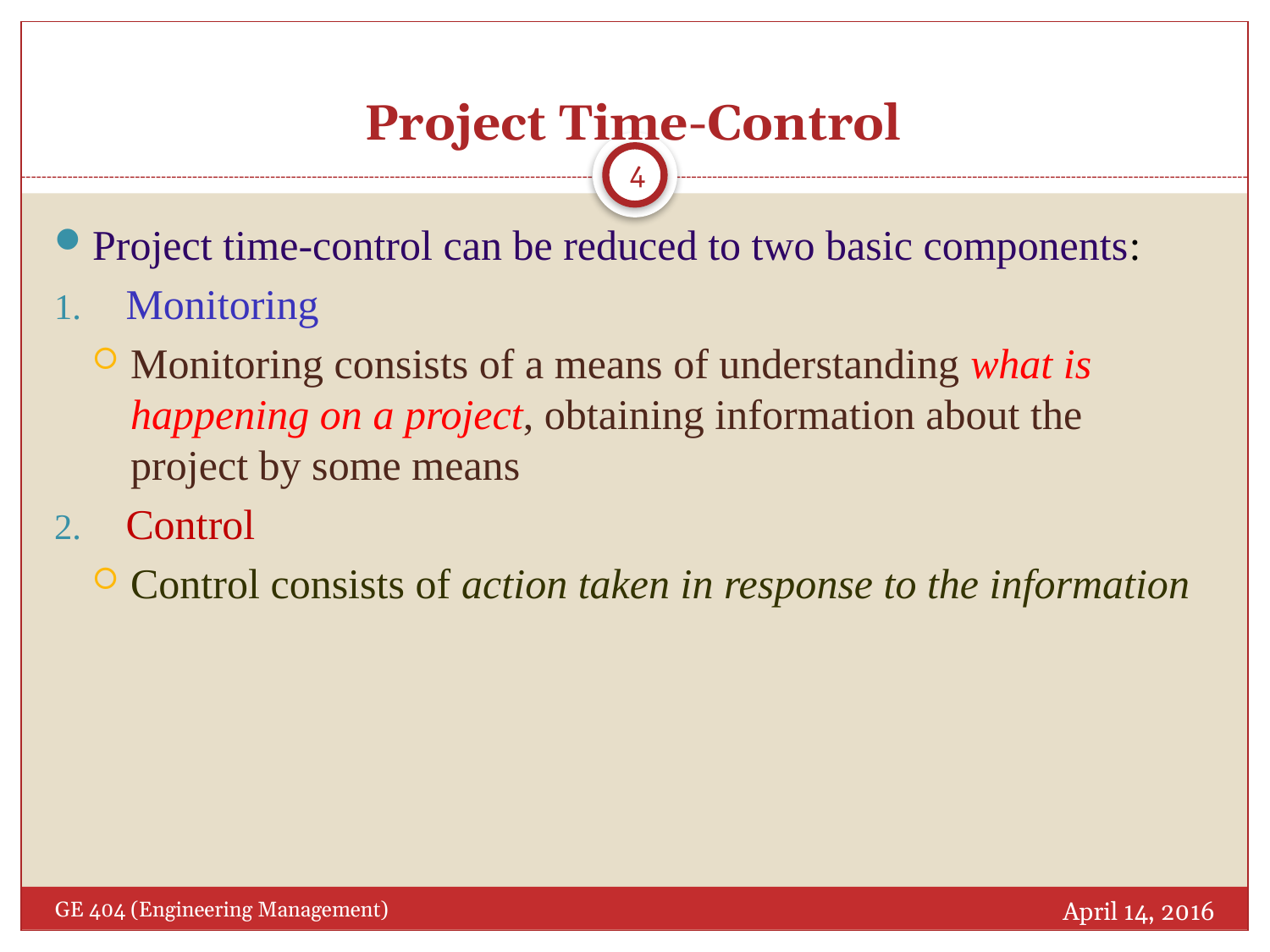

# Project Time-Control
4
Project time-control can be reduced to two basic components:
Monitoring
Monitoring consists of a means of understanding what is happening on a project, obtaining information about the project by some means
Control
Control consists of action taken in response to the information
April 14, 2016
GE 404 (Engineering Management)